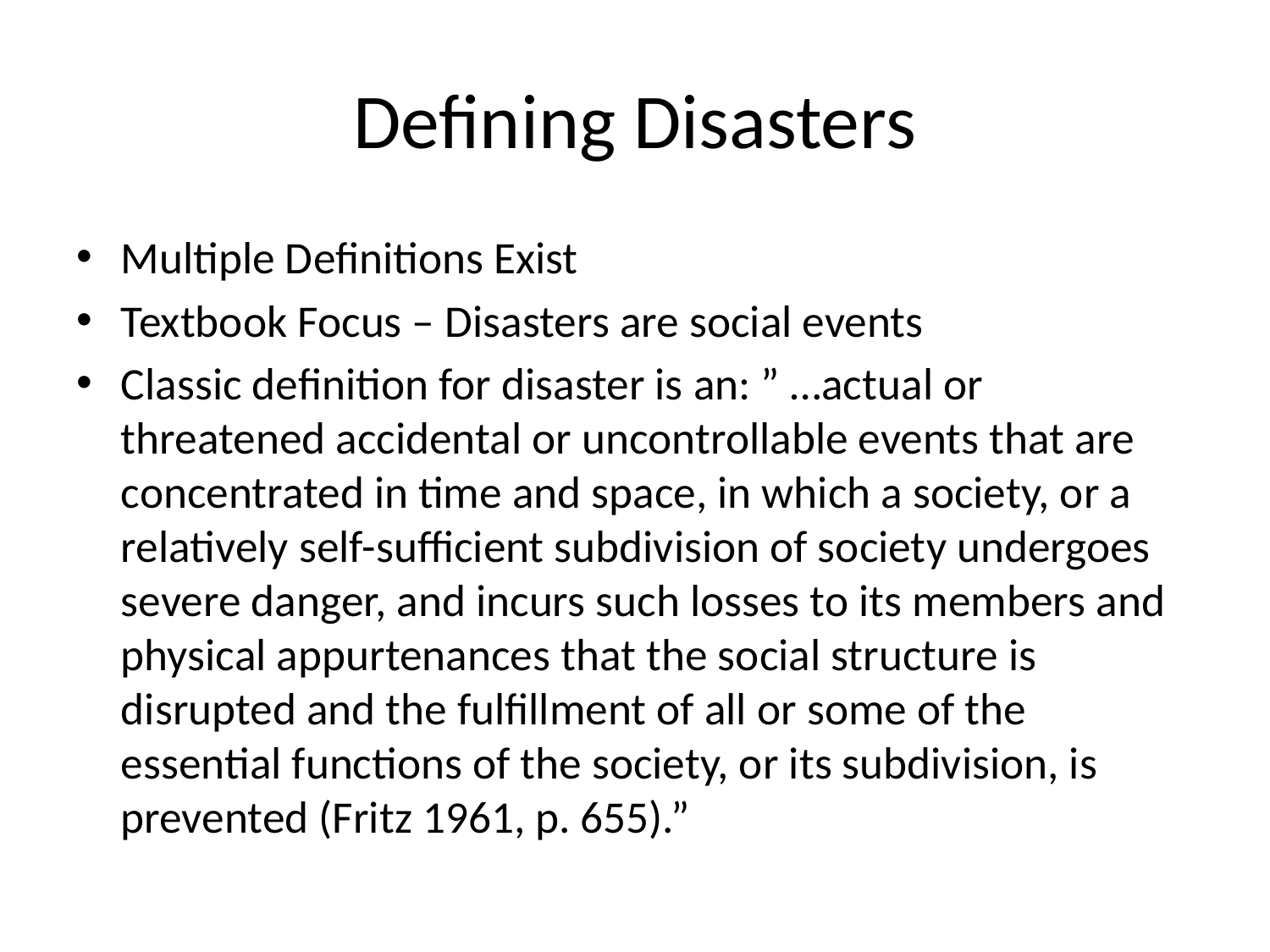

# Defining Disasters
Multiple Definitions Exist
Textbook Focus – Disasters are social events
Classic definition for disaster is an: ” …actual or threatened accidental or uncontrollable events that are concentrated in time and space, in which a society, or a relatively self-sufficient subdivision of society undergoes severe danger, and incurs such losses to its members and physical appurtenances that the social structure is disrupted and the fulfillment of all or some of the essential functions of the society, or its subdivision, is prevented (Fritz 1961, p. 655).”